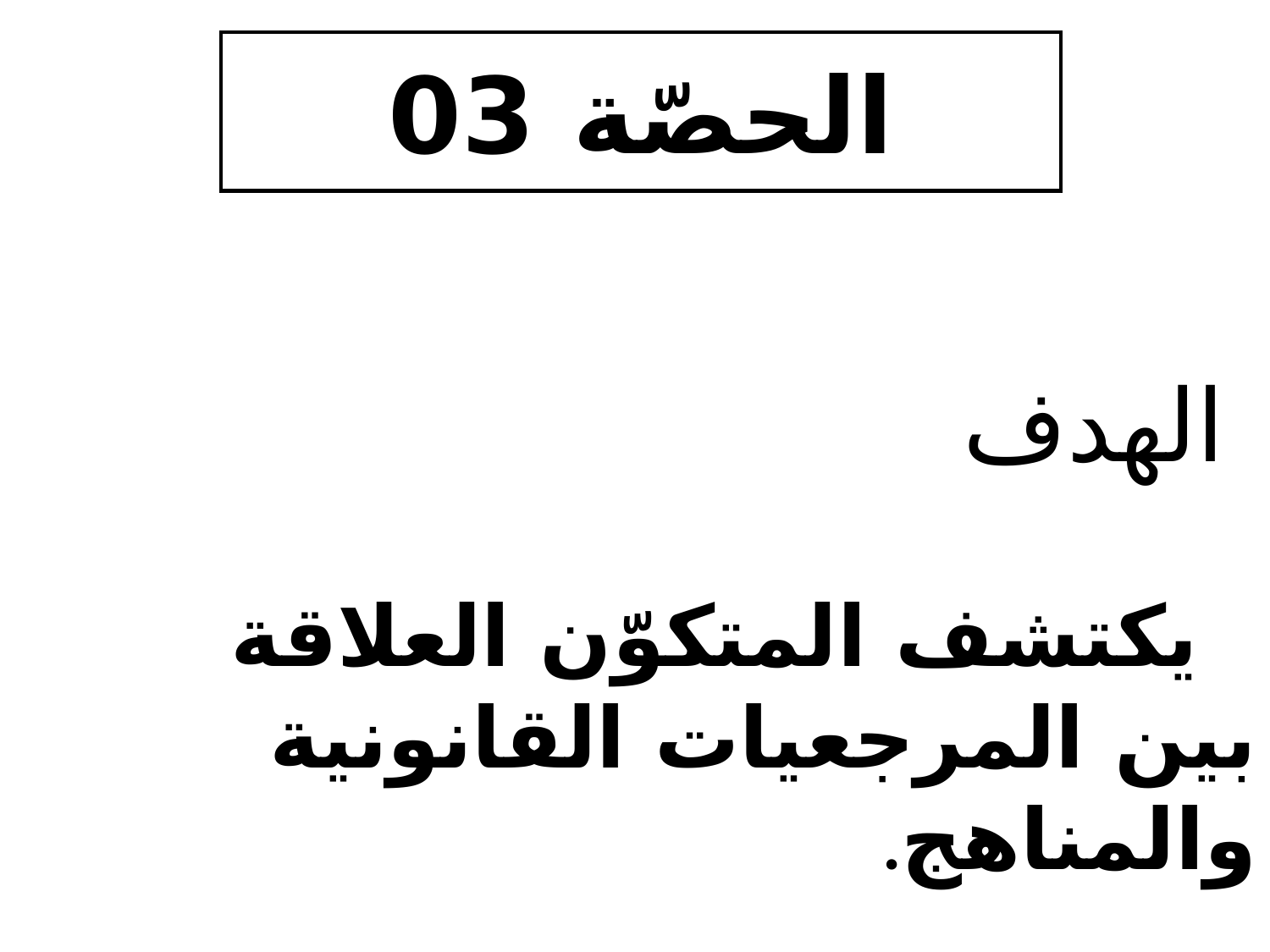

# الحصّة 03
الهدف
  يكتشف المتكوّن العلاقة بين المرجعيات القانونية والمناهج.